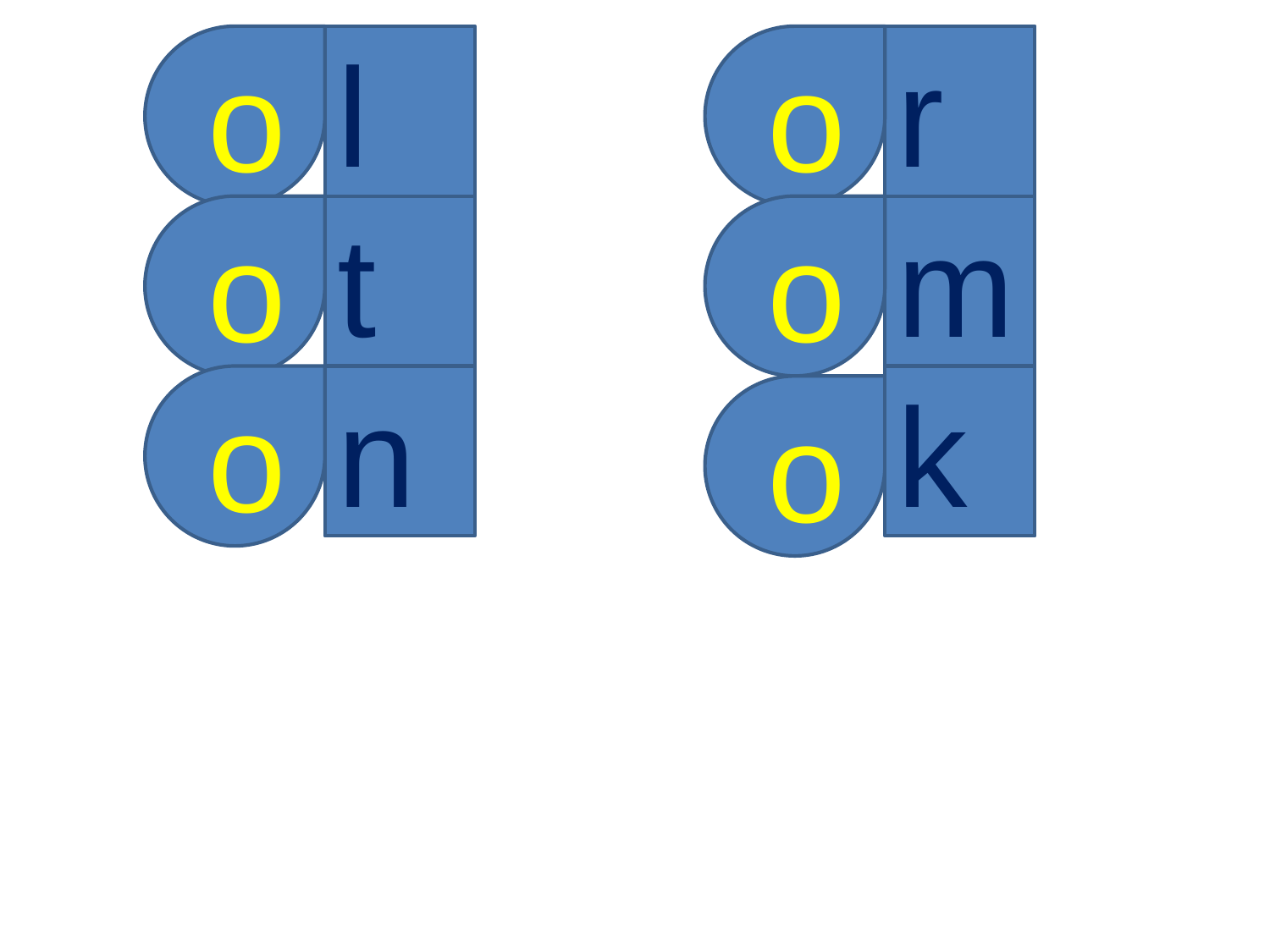

o
l
o
r
o
t
o
m
o
n
k
o